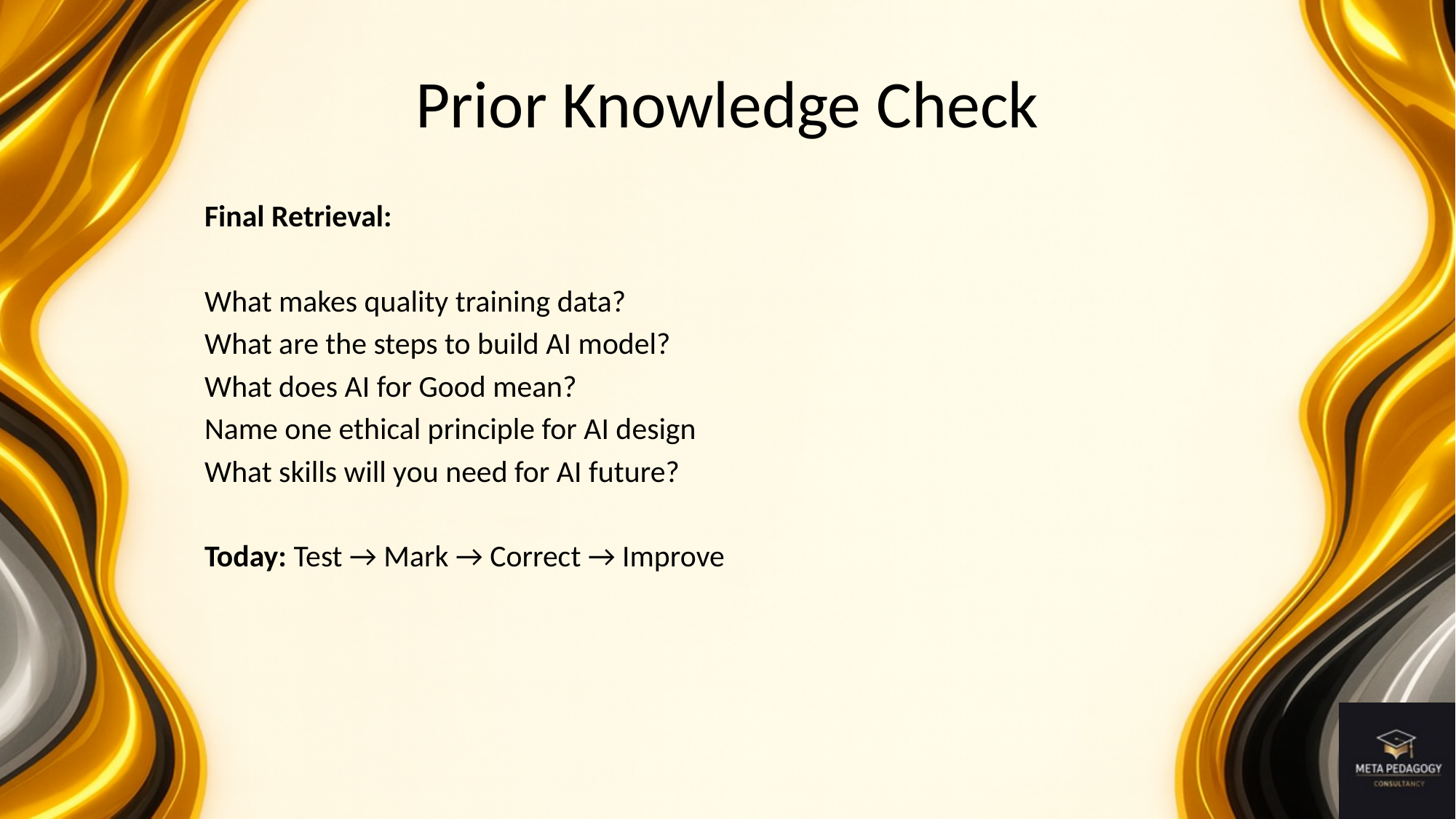

# Prior Knowledge Check
Final Retrieval:

What makes quality training data?
What are the steps to build AI model?
What does AI for Good mean?
Name one ethical principle for AI design
What skills will you need for AI future?

Today: Test → Mark → Correct → Improve